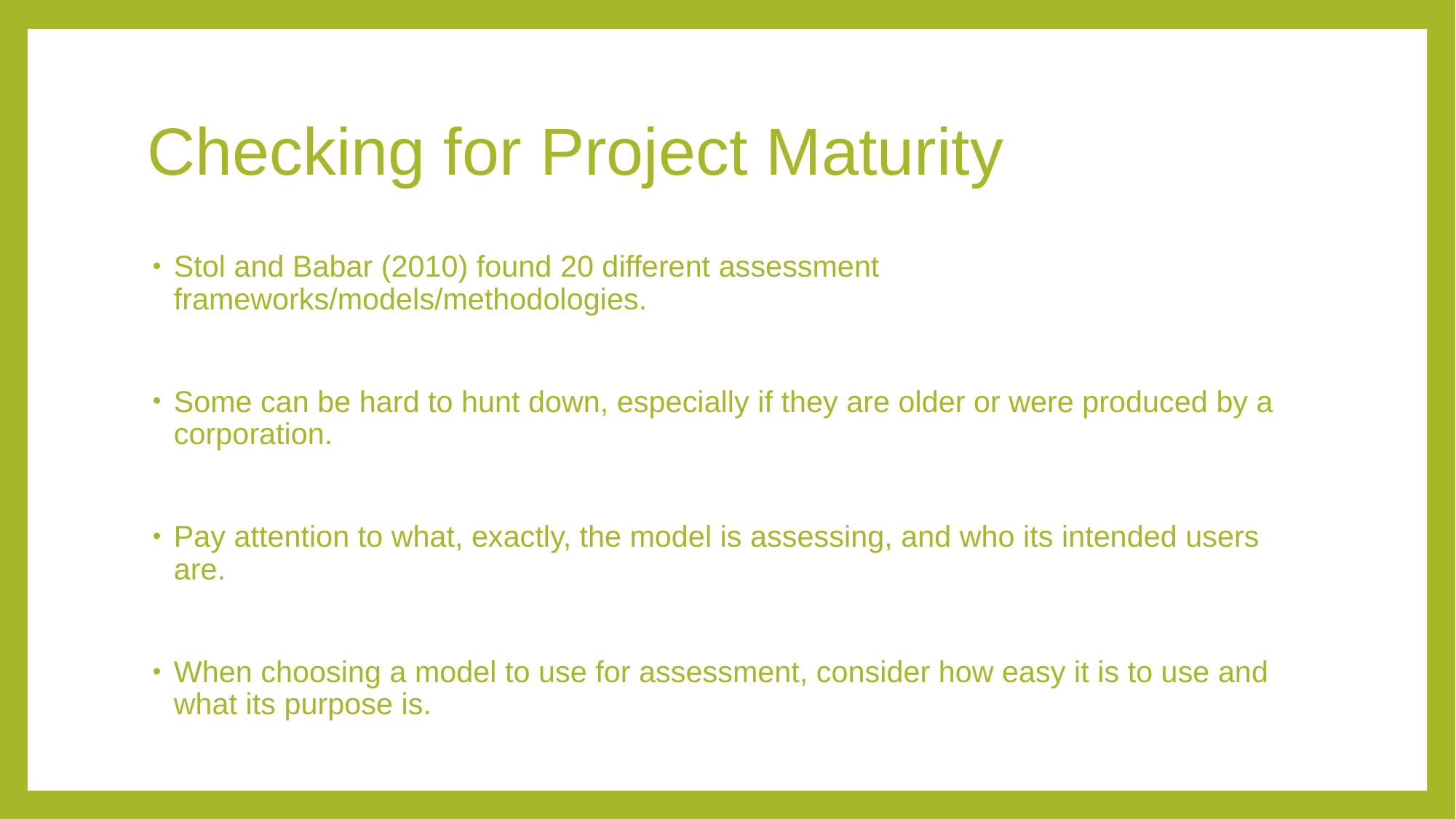

# Checking for Project Maturity
Stol and Babar (2010) found 20 different assessment frameworks/models/methodologies.

Some can be hard to hunt down, especially if they are older or were produced by a corporation.

Pay attention to what, exactly, the model is assessing, and who its intended users are.

When choosing a model to use for assessment, consider how easy it is to use and what its purpose is.